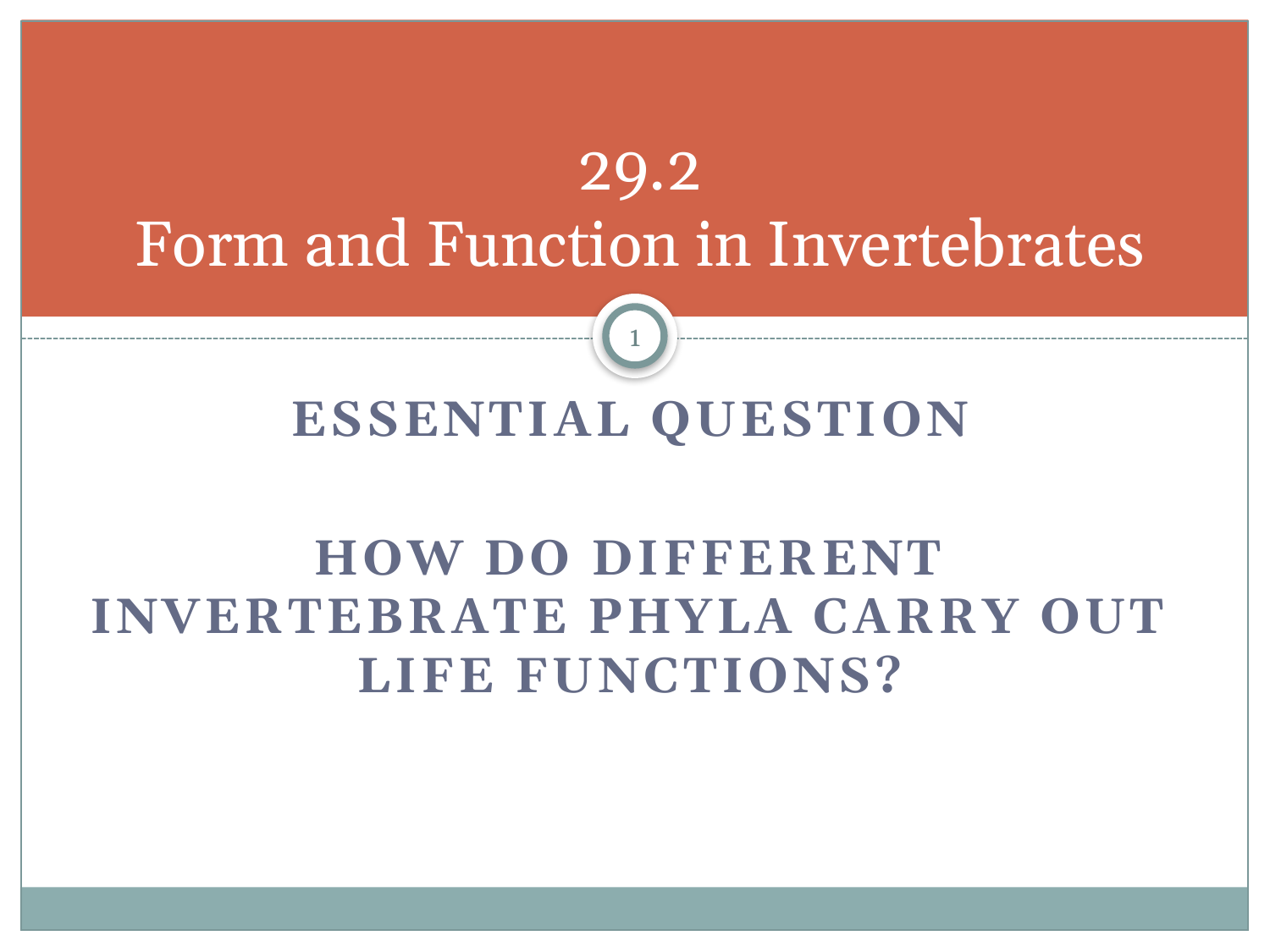

# 29.2 Form and Function in Invertebrates
1
Essential Question

How do different invertebrate phyla carry out life functions?